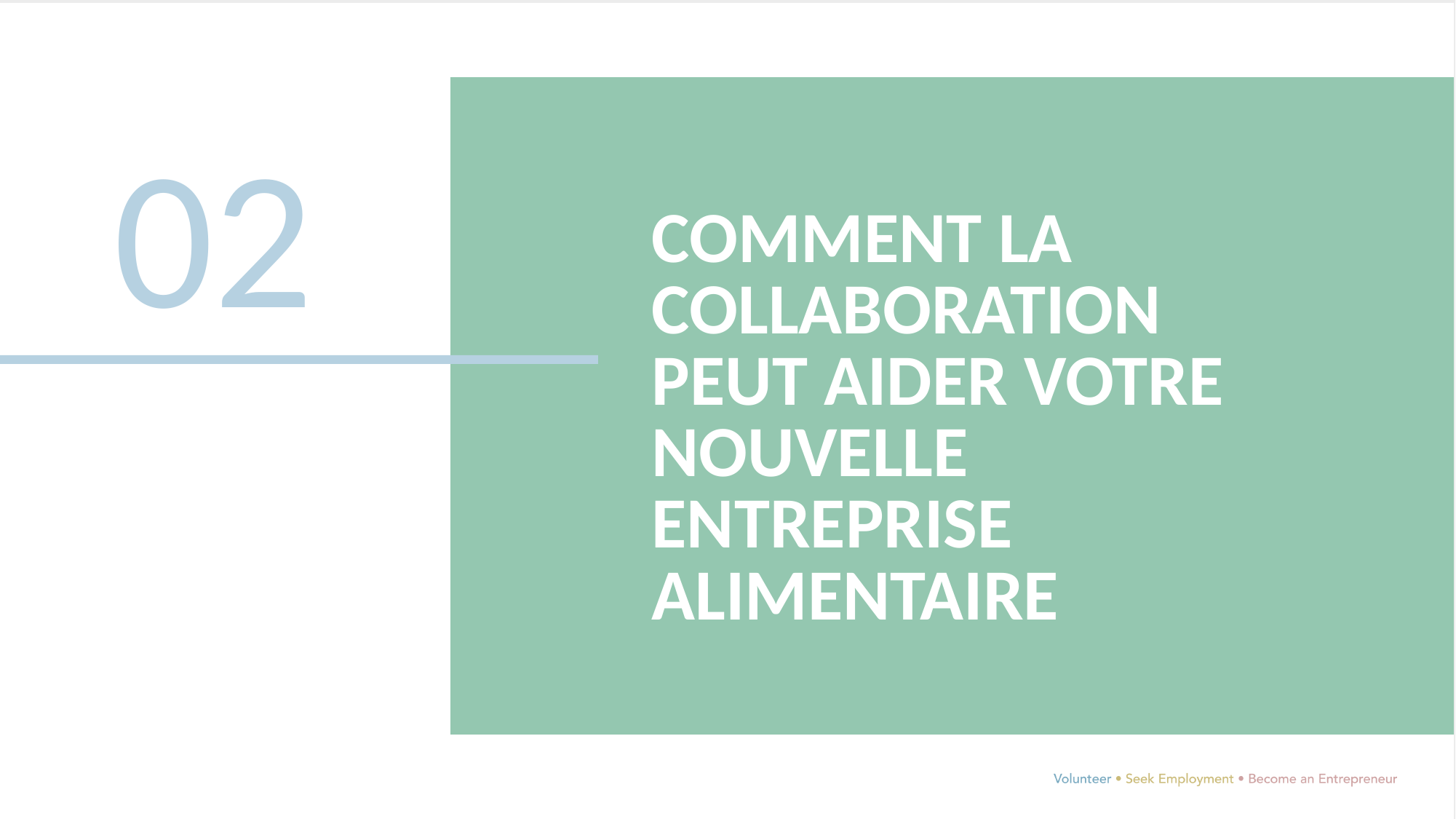

02
COMMENT LA COLLABORATION PEUT AIDER VOTRE NOUVELLE ENTREPRISE ALIMENTAIRE